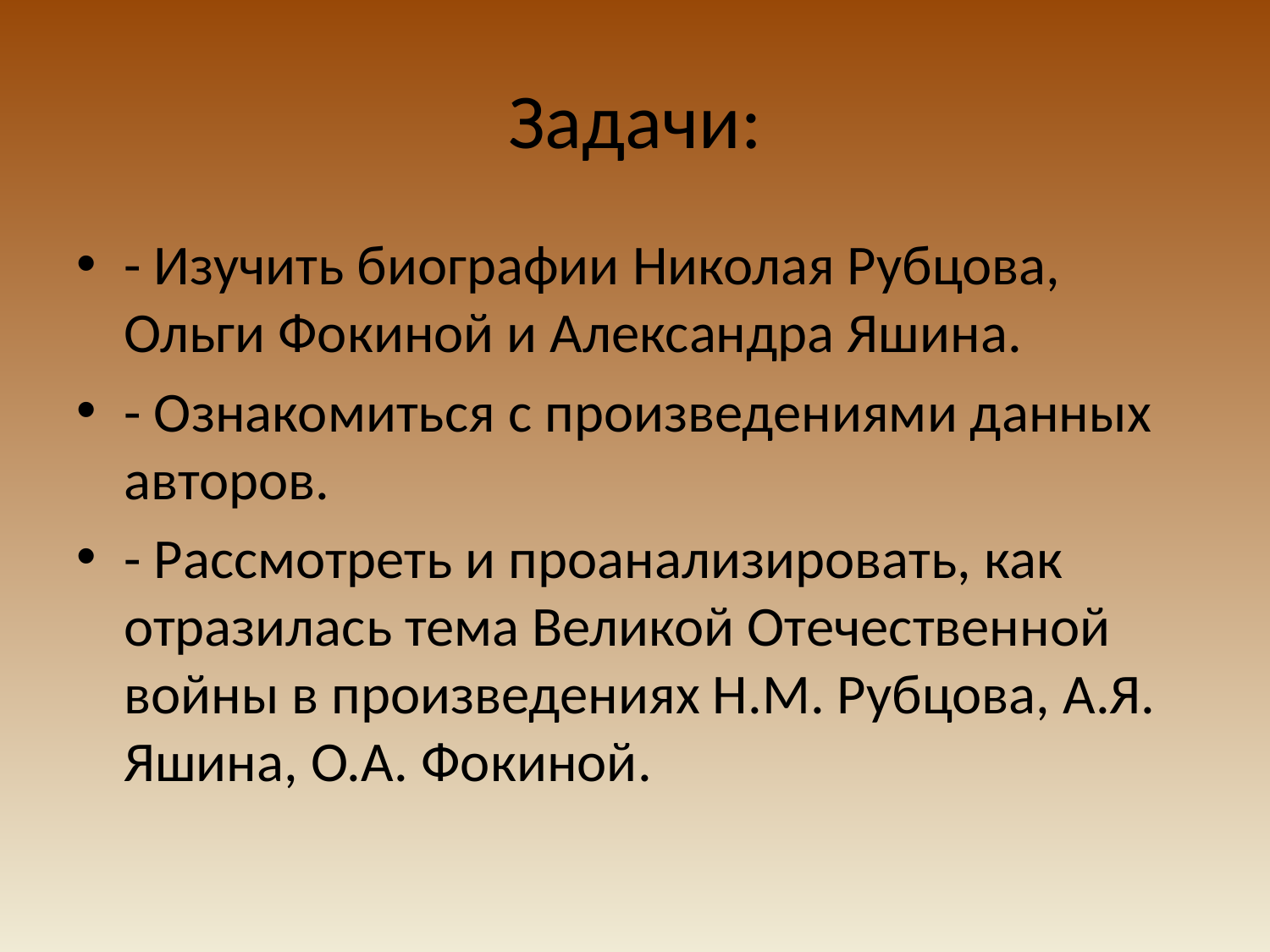

# Задачи:
- Изучить биографии Николая Рубцова, Ольги Фокиной и Александра Яшина.
- Ознакомиться с произведениями данных авторов.
- Рассмотреть и проанализировать, как отразилась тема Великой Отечественной войны в произведениях Н.М. Рубцова, А.Я. Яшина, О.А. Фокиной.